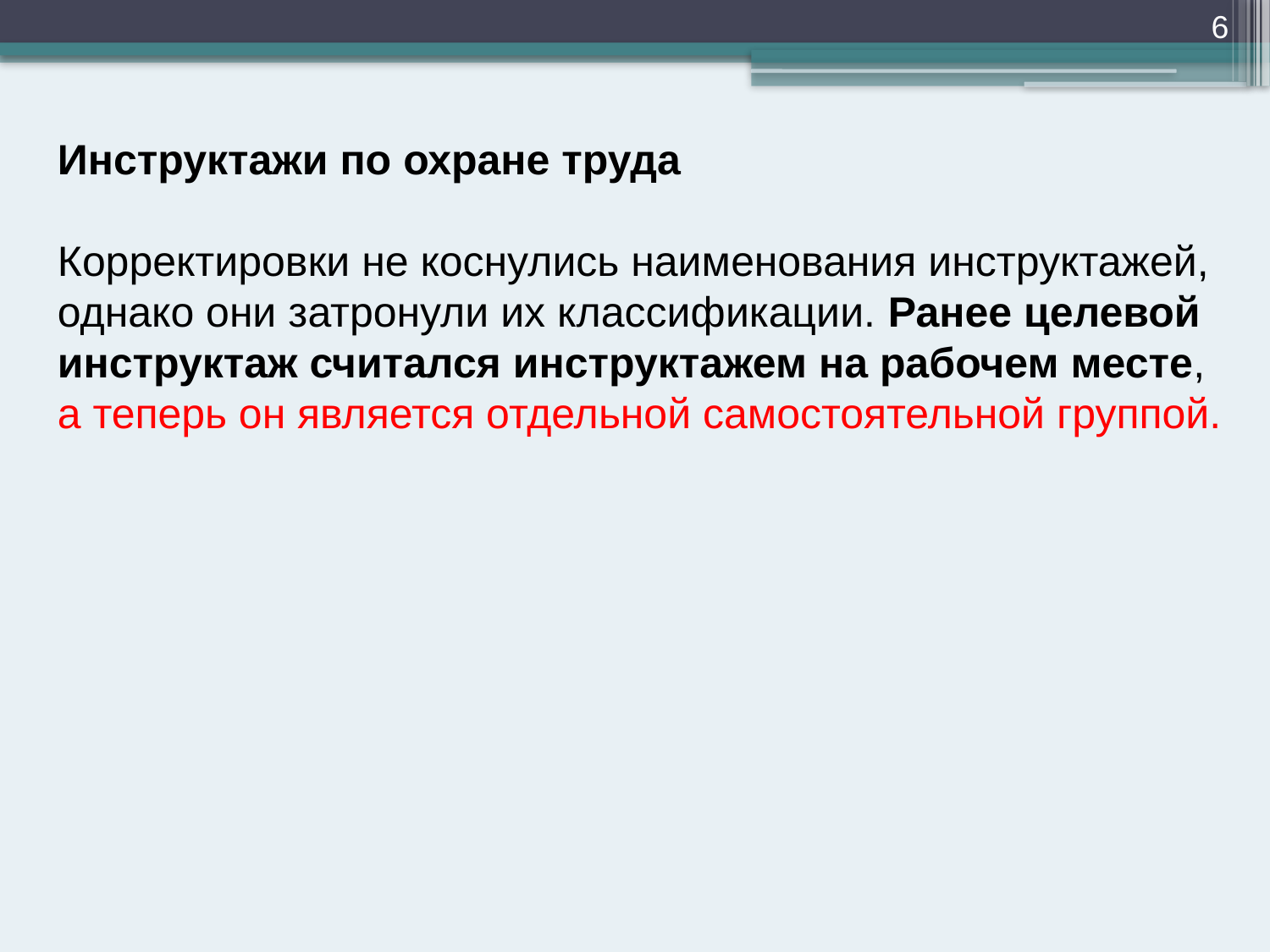

6
Инструктажи по охране труда

Корректировки не коснулись наименования инструктажей, однако они затронули их классификации. Ранее целевой инструктаж считался инструктажем на рабочем месте, а теперь он является отдельной самостоятельной группой.